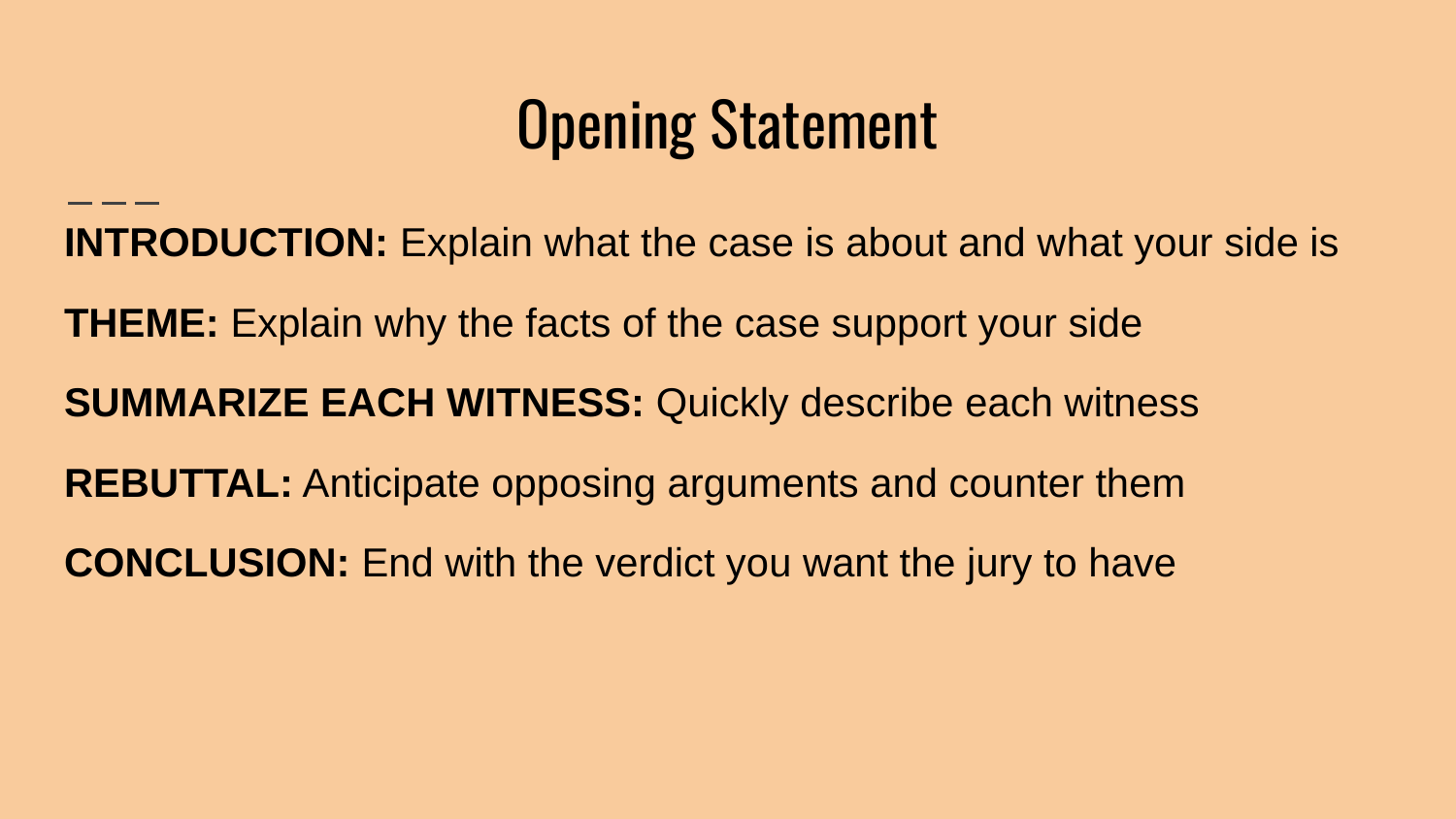

# Opening Statement
INTRODUCTION: Explain what the case is about and what your side is
THEME: Explain why the facts of the case support your side
SUMMARIZE EACH WITNESS: Quickly describe each witness
REBUTTAL: Anticipate opposing arguments and counter them
CONCLUSION: End with the verdict you want the jury to have